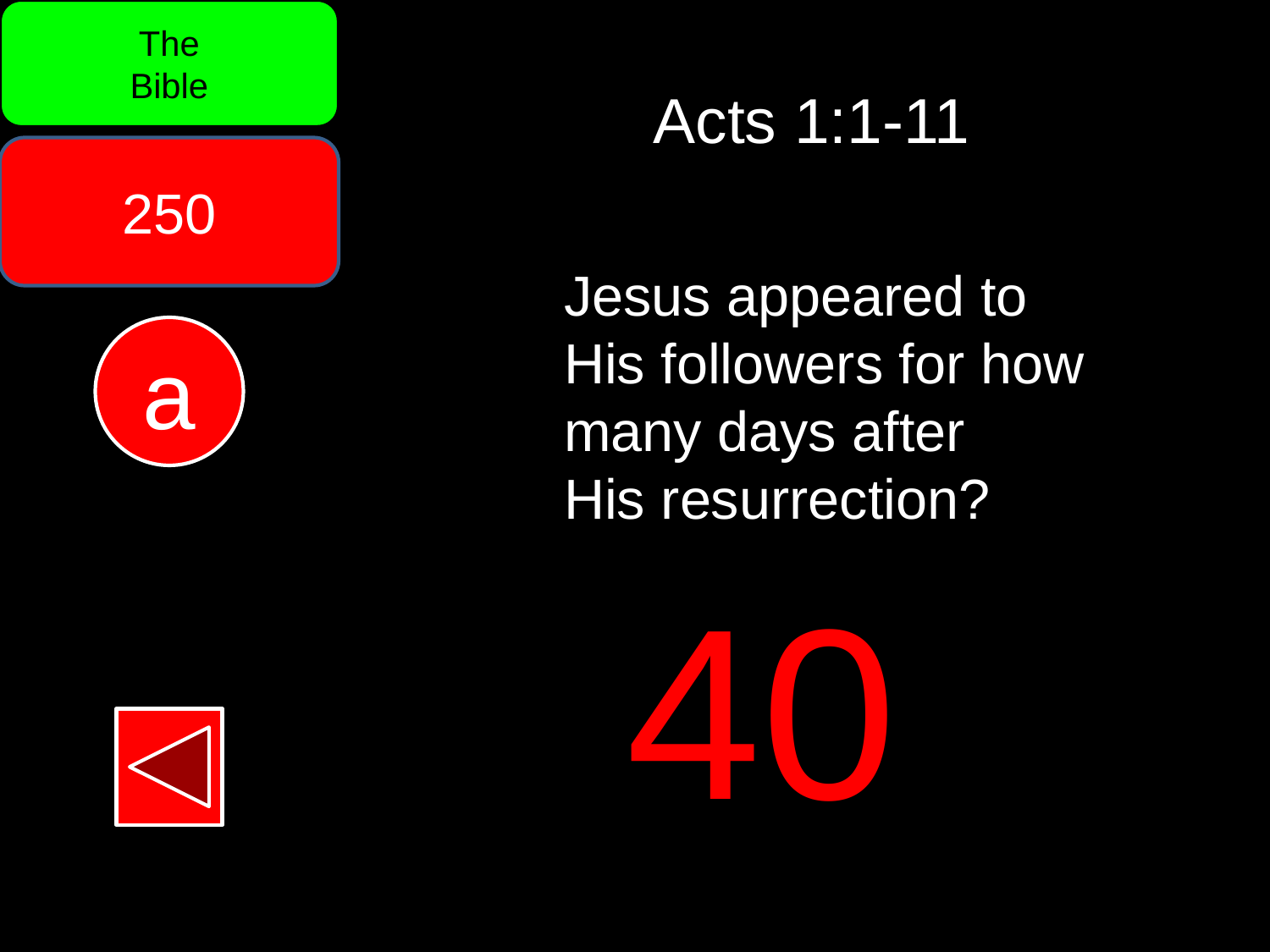

The
Bible
Acts 1:1-11
250
Jesus appeared to
His followers for how
many days after
His resurrection?
a
40